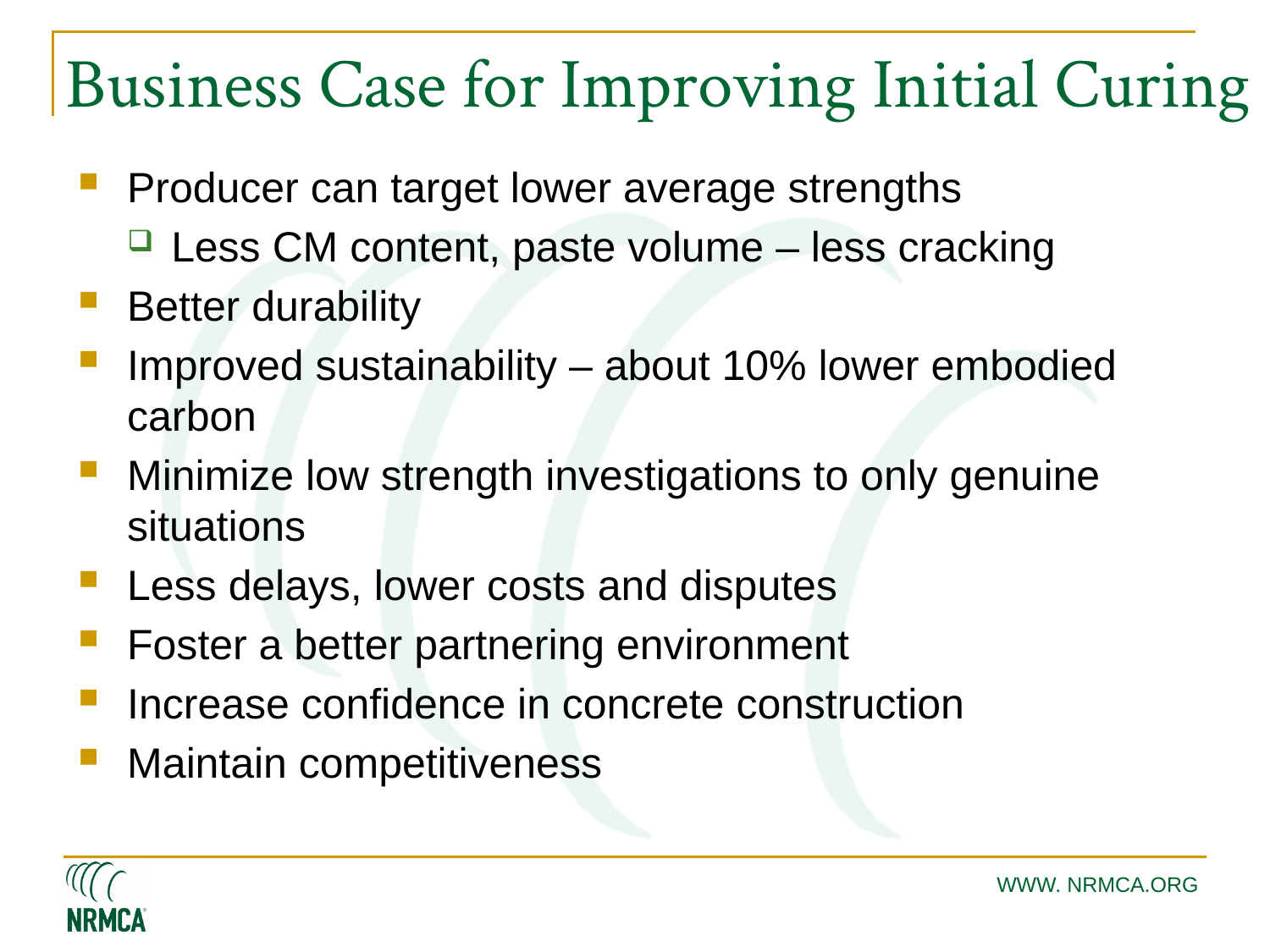

# Business Case for Improving Initial Curing
Producer can target lower average strengths
Less CM content, paste volume – less cracking
Better durability
Improved sustainability – about 10% lower embodied carbon
Minimize low strength investigations to only genuine situations
Less delays, lower costs and disputes
Foster a better partnering environment
Increase confidence in concrete construction
Maintain competitiveness